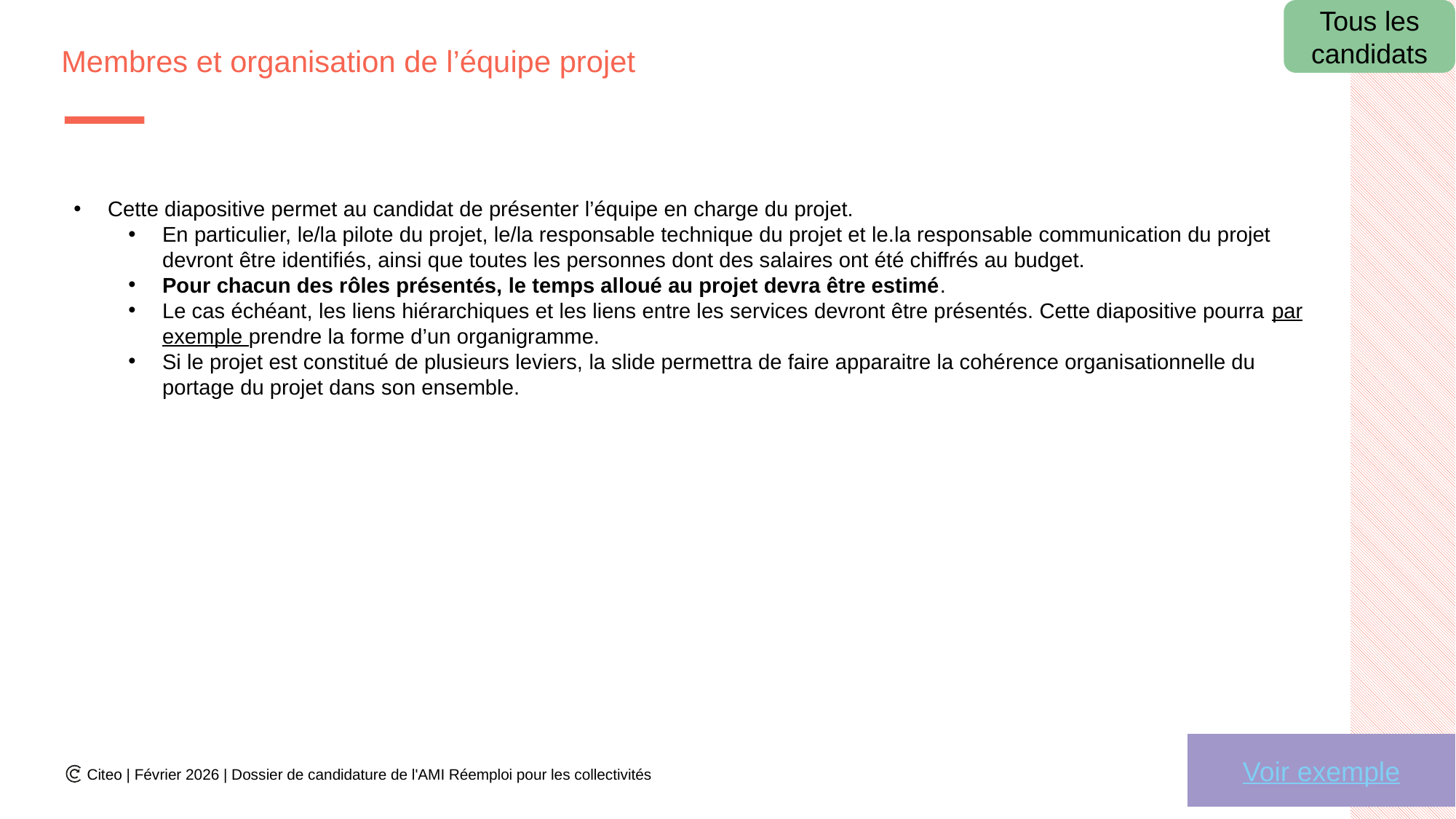

Tous les candidats

# Membres et organisation de l’équipe projet
Cette diapositive permet au candidat de présenter l’équipe en charge du projet.
En particulier, le/la pilote du projet, le/la responsable technique du projet et le.la responsable communication du projet devront être identifiés, ainsi que toutes les personnes dont des salaires ont été chiffrés au budget.
Pour chacun des rôles présentés, le temps alloué au projet devra être estimé.
Le cas échéant, les liens hiérarchiques et les liens entre les services devront être présentés. Cette diapositive pourra par exemple prendre la forme d’un organigramme.
Si le projet est constitué de plusieurs leviers, la slide permettra de faire apparaitre la cohérence organisationnelle du portage du projet dans son ensemble.
Voir exemple
Citeo | Février 2026 | Dossier de candidature de l'AMI Réemploi pour les collectivités
34